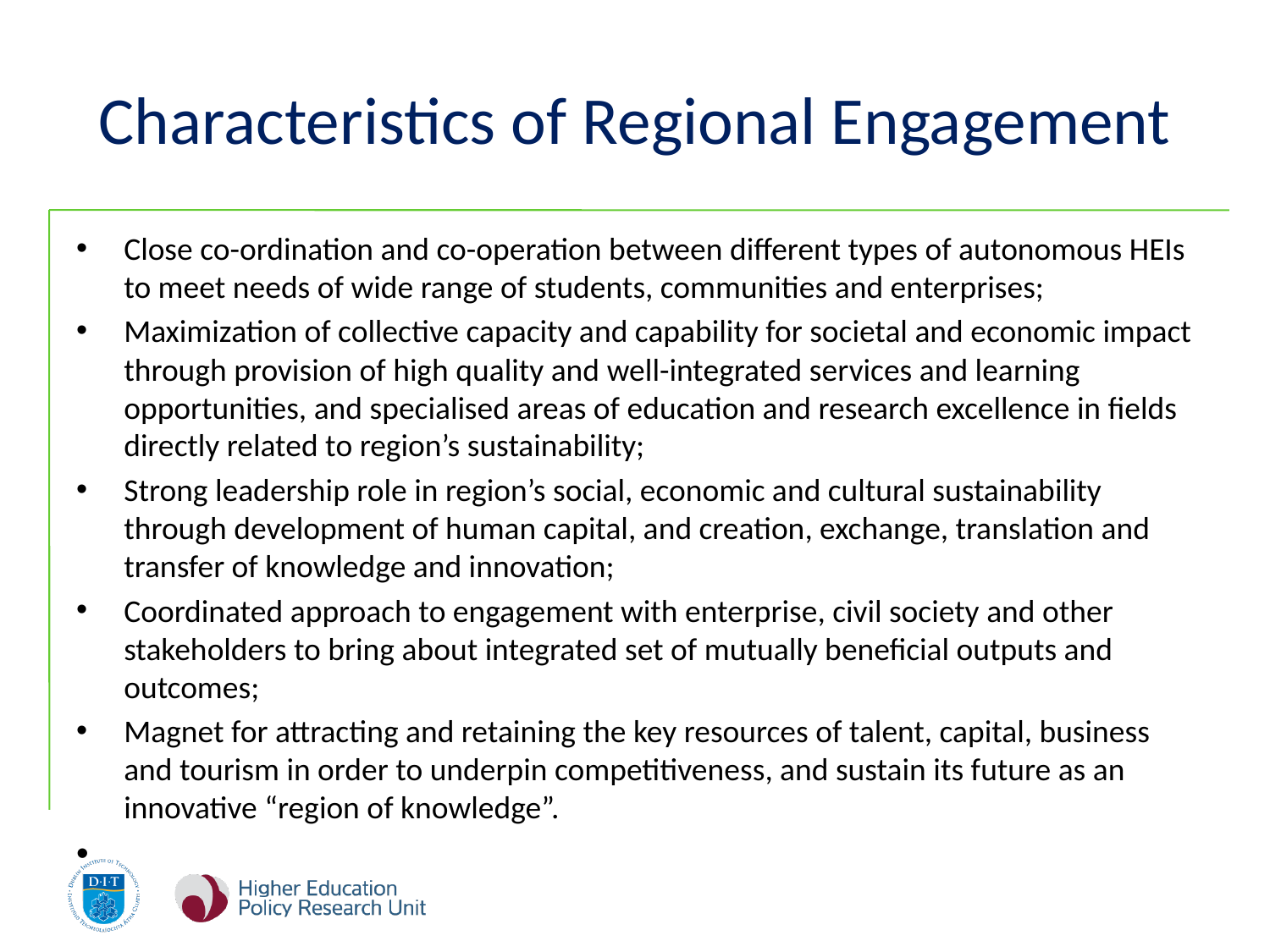

# Characteristics of Regional Engagement
Close co-ordination and co-operation between different types of autonomous HEIs to meet needs of wide range of students, communities and enterprises;
Maximization of collective capacity and capability for societal and economic impact through provision of high quality and well-integrated services and learning opportunities, and specialised areas of education and research excellence in fields directly related to region’s sustainability;
Strong leadership role in region’s social, economic and cultural sustainability through development of human capital, and creation, exchange, translation and transfer of knowledge and innovation;
Coordinated approach to engagement with enterprise, civil society and other stakeholders to bring about integrated set of mutually beneficial outputs and outcomes;
Magnet for attracting and retaining the key resources of talent, capital, business and tourism in order to underpin competitiveness, and sustain its future as an innovative “region of knowledge”.